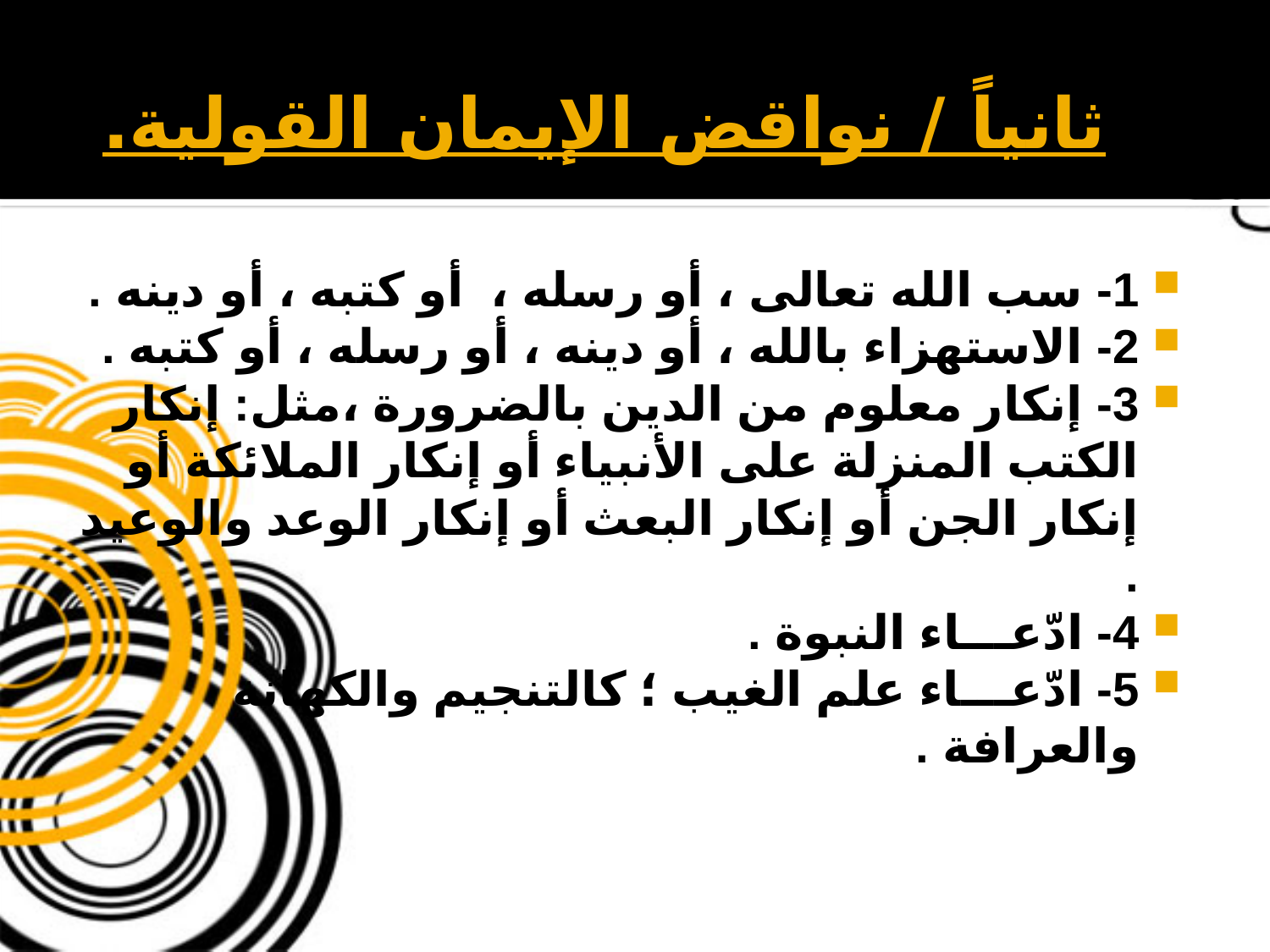

# ثانياً / نواقض الإيمان القولية.
1- سب الله تعالى ، أو رسله ،  أو كتبه ، أو دينه .
2- الاستهزاء بالله ، أو دينه ، أو رسله ، أو كتبه .
3- إنكار معلوم من الدين بالضرورة ،مثل: إنكار الكتب المنزلة على الأنبياء أو إنكار الملائكة أو إنكار الجن أو إنكار البعث أو إنكار الوعد والوعيد .
4- ادّعـــاء النبوة .
5- ادّعـــاء علم الغيب ؛ كالتنجيم والكهانة والعرافة .